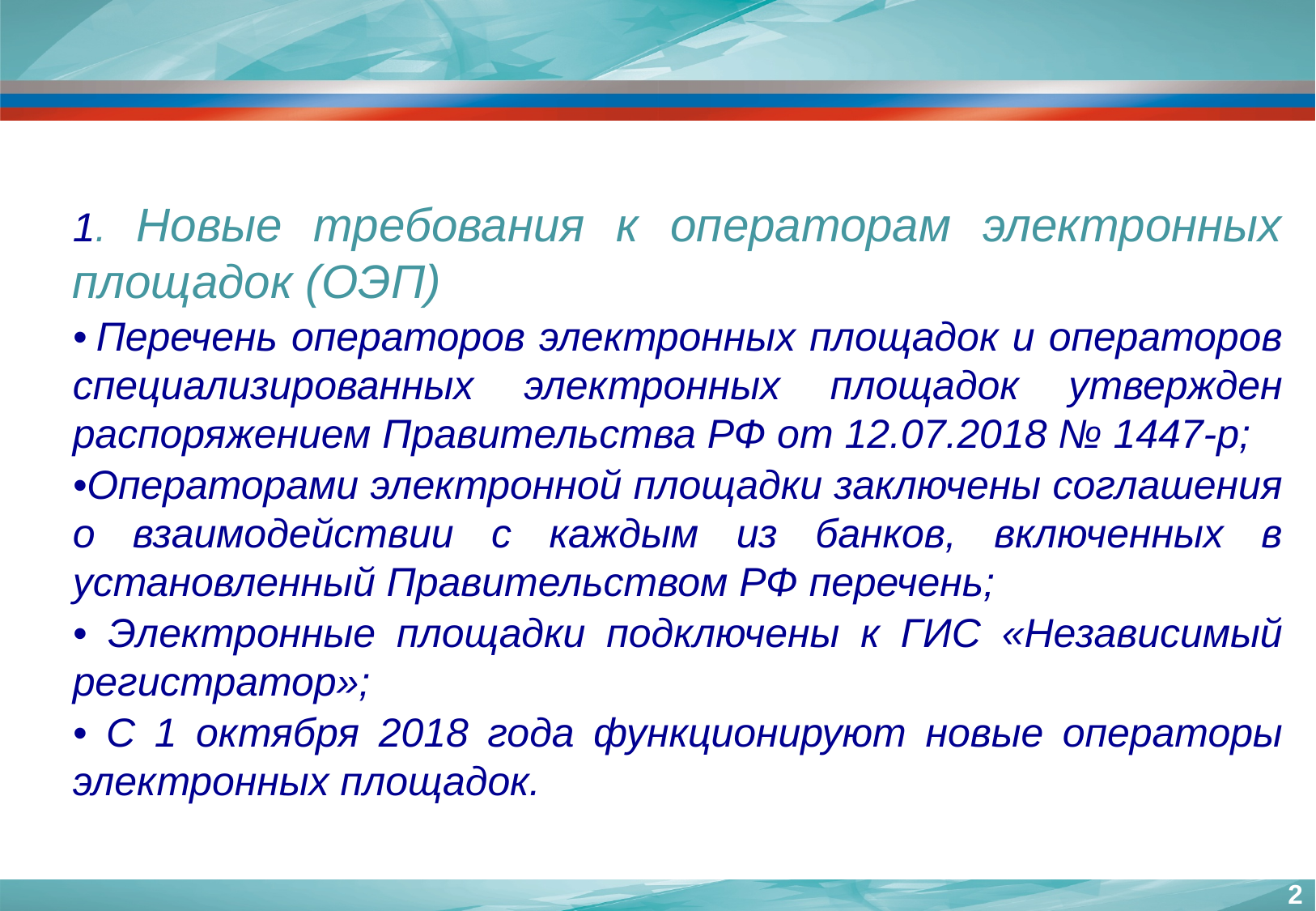

1. Новые требования к операторам электронных площадок (ОЭП)
• Перечень операторов электронных площадок и операторов специализированных электронных площадок утвержден распоряжением Правительства РФ от 12.07.2018 № 1447-р;
•Операторами электронной площадки заключены соглашения о взаимодействии с каждым из банков, включенных в установленный Правительством РФ перечень;
• Электронные площадки подключены к ГИС «Независимый регистратор»;
• С 1 октября 2018 года функционируют новые операторы электронных площадок.
2